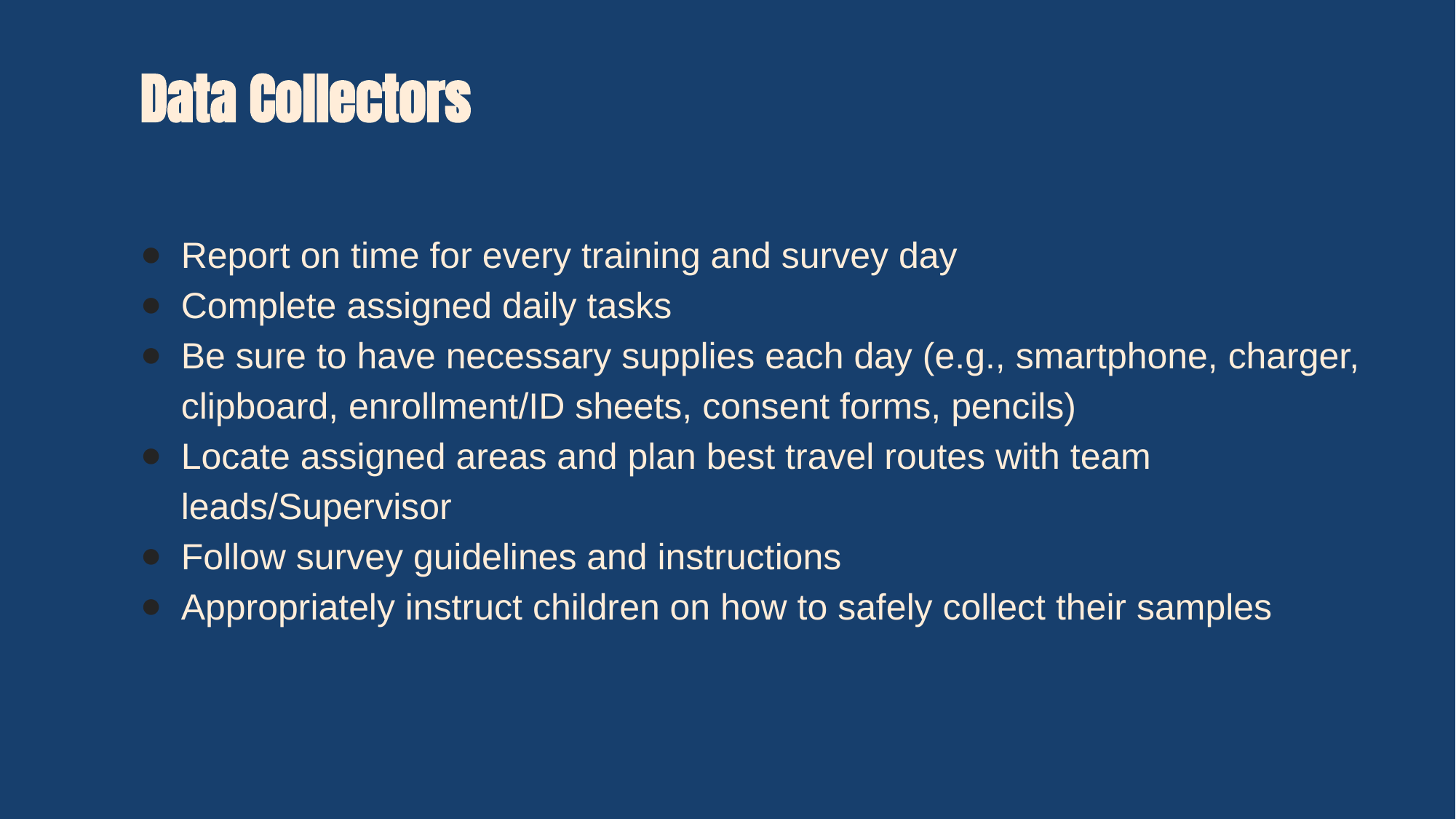

# Data Collectors
Report on time for every training and survey day
Complete assigned daily tasks
Be sure to have necessary supplies each day (e.g., smartphone, charger, clipboard, enrollment/ID sheets, consent forms, pencils)
Locate assigned areas and plan best travel routes with team leads/Supervisor
Follow survey guidelines and instructions
Appropriately instruct children on how to safely collect their samples